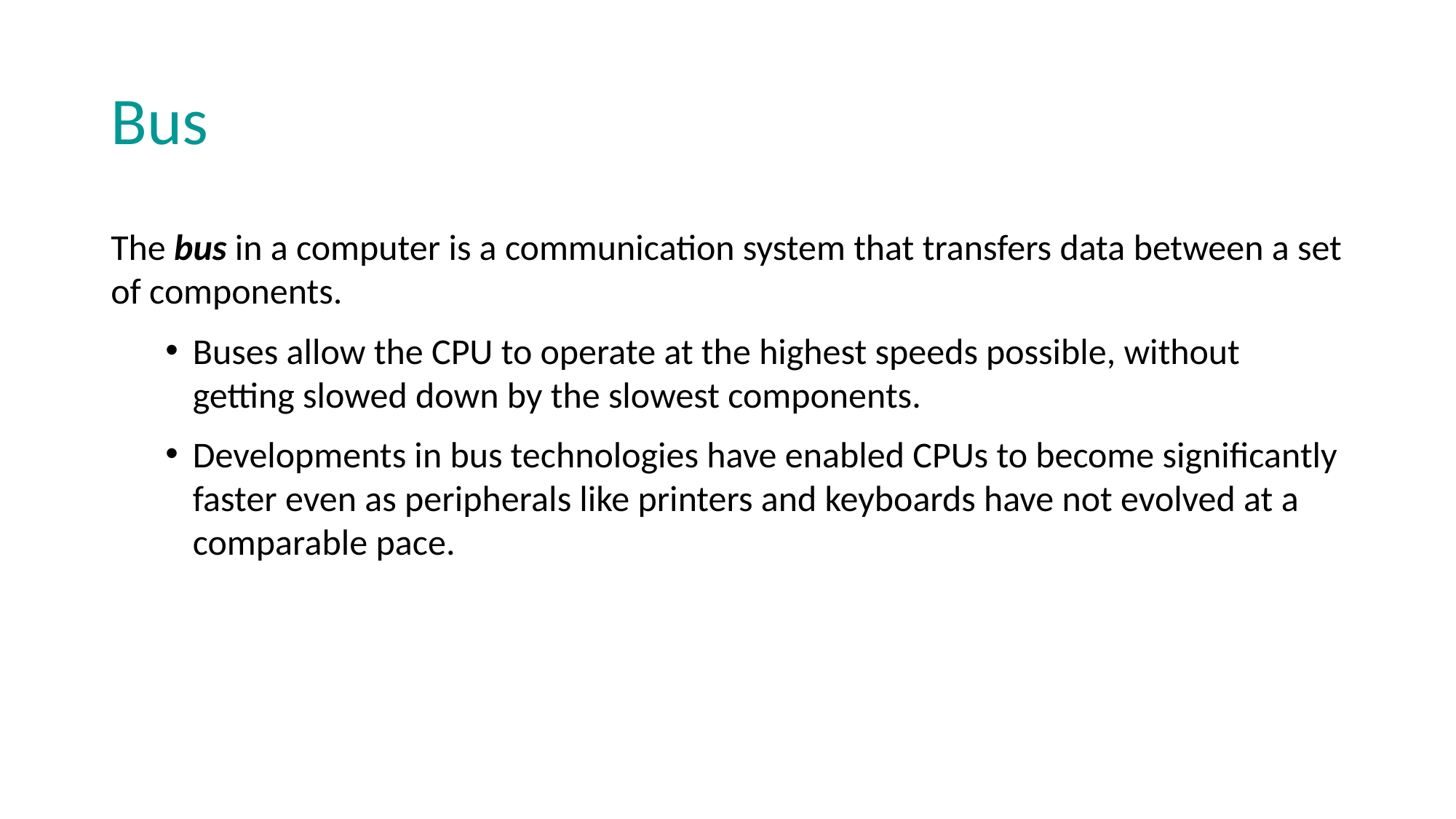

# Bus
The bus in a computer is a communication system that transfers data between a set of components.
Buses allow the CPU to operate at the highest speeds possible, without getting slowed down by the slowest components.
Developments in bus technologies have enabled CPUs to become significantly faster even as peripherals like printers and keyboards have not evolved at a comparable pace.